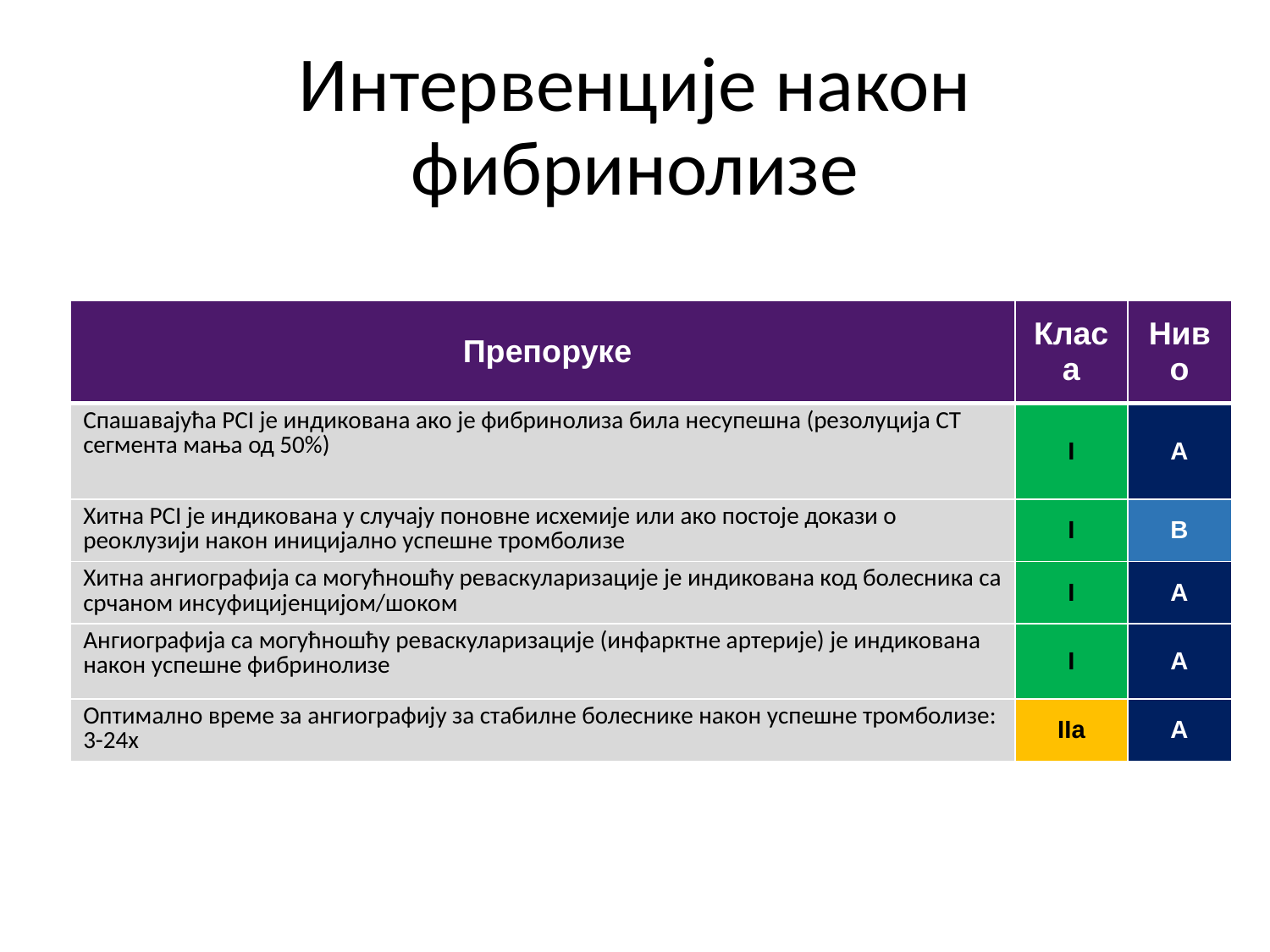

# Интервенције након фибринолизе
| Препоруке | Класа | Ниво |
| --- | --- | --- |
| Спашавајућа PCI је индикована ако је фибринолиза била несупешна (резолуција СТ сегмента мања од 50%) | I | А |
| Хитна PCI је индикована у случају поновне исхемије или ако постоје докази о реоклузији након иницијално успешне тромболизе | I | B |
| Хитна ангиографија са могућношћу реваскуларизације је индикована код болесника са срчаном инсуфицијенцијом/шоком | I | A |
| Ангиографија са могућношћу реваскуларизације (инфарктне артерије) је индикована након успешне фибринолизе | I | A |
| Оптимално време за ангиографију за стабилне болеснике након успешне тромболизе: 3-24х | IIa | A |